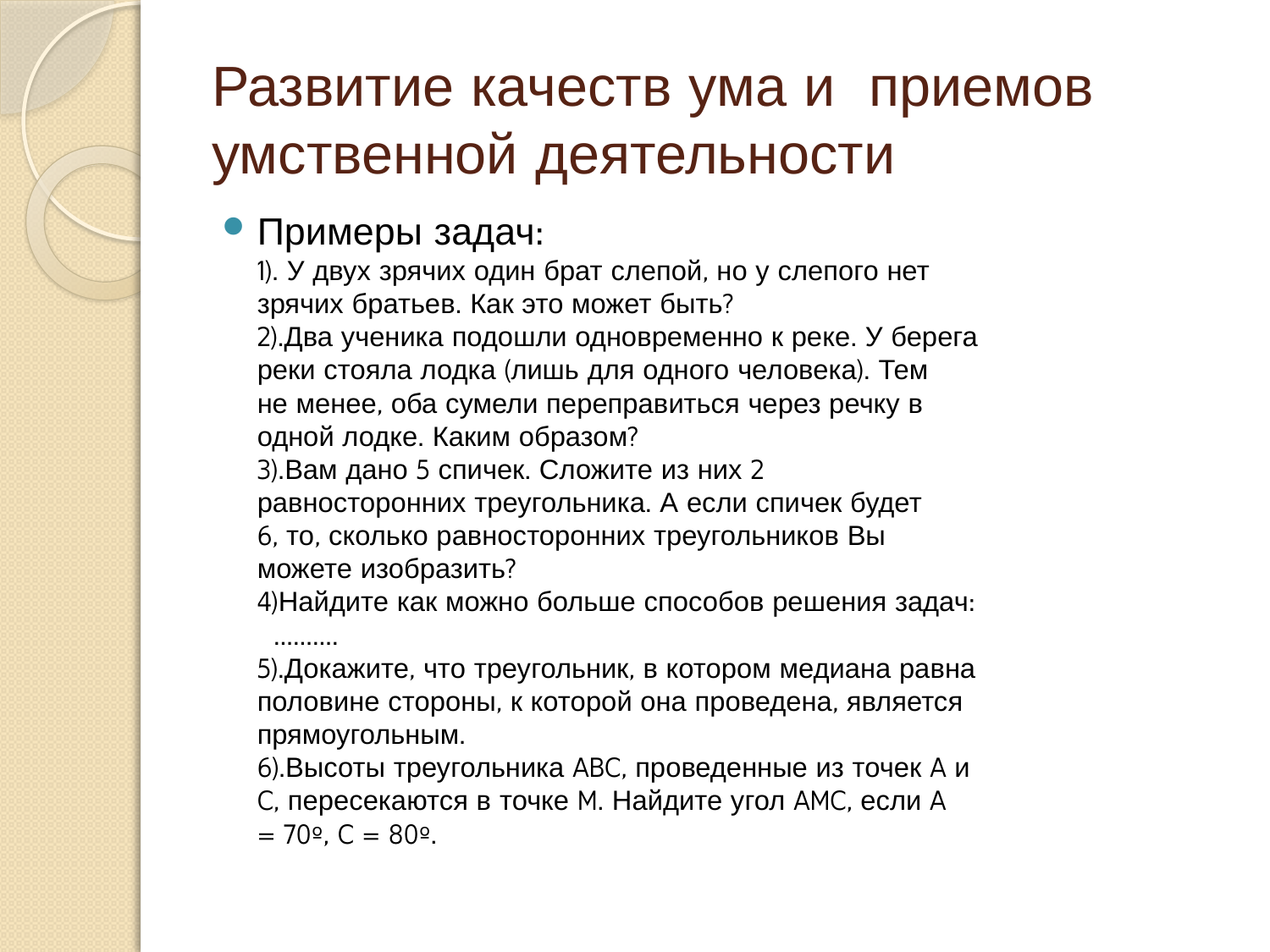

# Развитие качеств ума и  приемов умственной деятельности
Примеры задач:
1). У двух зрячих один брат слепой, но у слепого нет
зрячих братьев. Как это может быть?
2).Два ученика подошли одновременно к реке. У берега
реки стояла лодка (лишь для одного человека). Тем
не менее, оба сумели переправиться через речку в 
одной лодке. Каким образом?
3).Вам дано 5 спичек. Сложите из них 2 
равносторонних треугольника. А если спичек будет
6, то, сколько равносторонних треугольников Вы
можете изобразить?
4)Найдите как можно больше способов решения задач:
  ……….
5).Докажите, что треугольник, в котором медиана равна
половине стороны, к которой она проведена, является
прямоугольным.
6).Высоты треугольника ABC, проведенные из точек A и 
C, пересекаются в точке M. Найдите угол AMC, если A
= 70º, C = 80º.